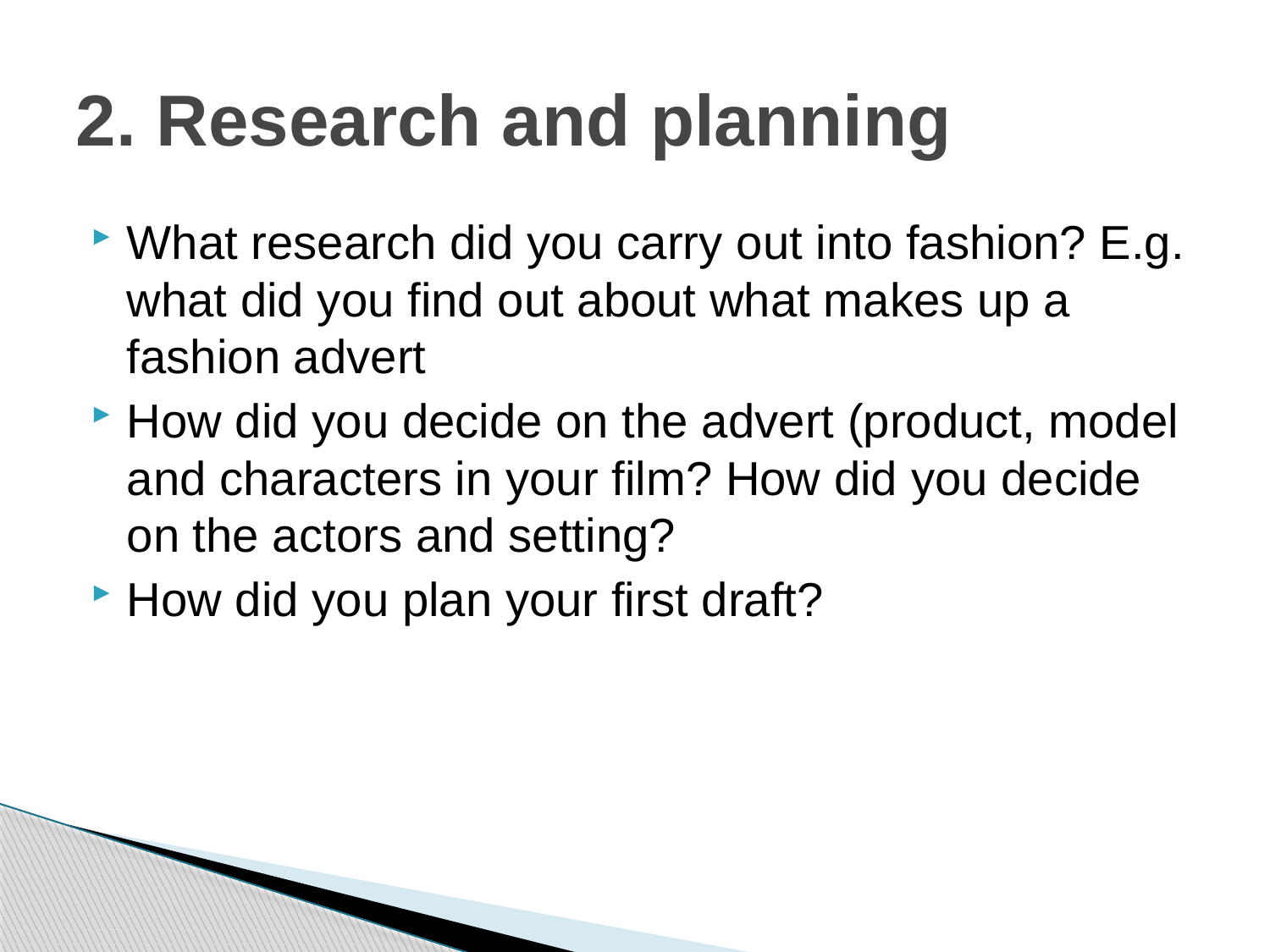

# 2. Research and planning
What research did you carry out into fashion? E.g. what did you find out about what makes up a fashion advert
How did you decide on the advert (product, model and characters in your film? How did you decide on the actors and setting?
How did you plan your first draft?